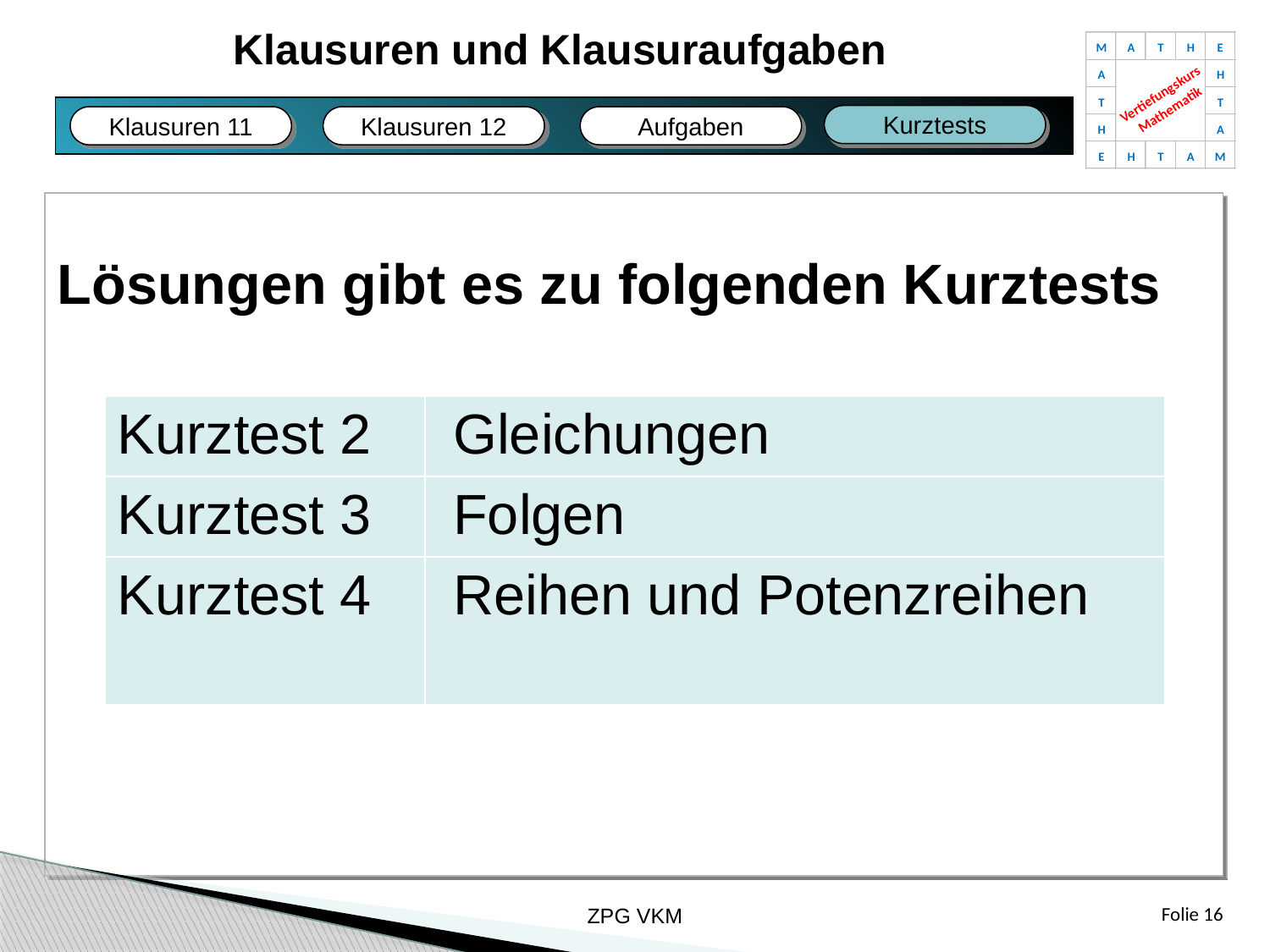

Klausuren und Klausuraufgaben

M
A
T
H
E

A
H
Vertiefungskurs
Mathematik

T
T

H
A

E
H
T
A
M

Kurztests
Klausuren 12
Klausuren 11
Aufgaben
Fazit
Bildungsplan
Fachliches
Unterricht
Lösungen gibt es zu folgenden Kurztests

| Kurztest 2 | Gleichungen |
| --- | --- |
| Kurztest 3 | Folgen |
| Kurztest 4 | Reihen und Potenzreihen |

ZPG VKM
Folie 16